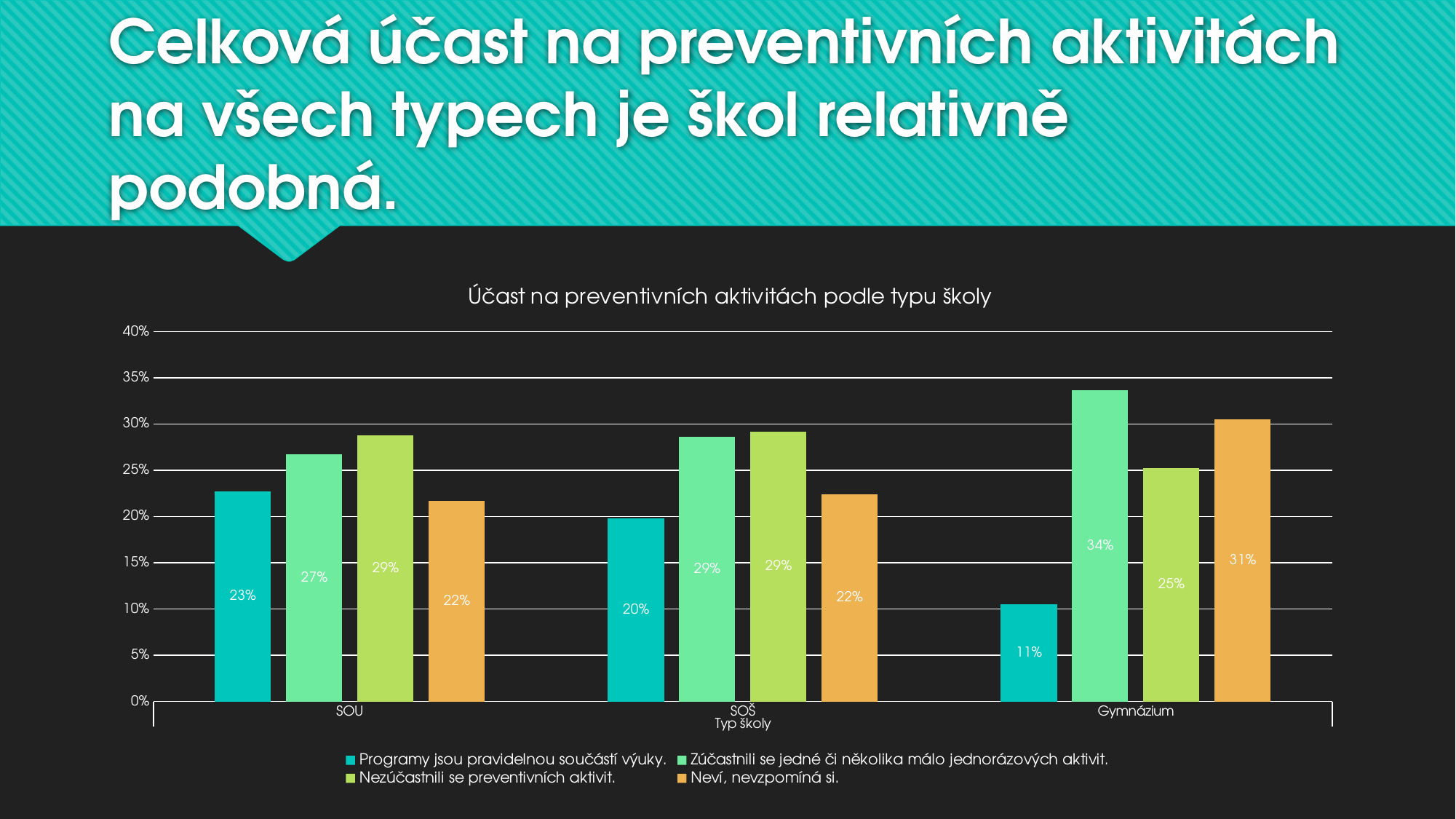

# Celková účast na preventivních aktivitách na všech typech je škol relativně podobná.

### Chart:  Účast na preventivních aktivitách podle typu školy

| Category | Programy jsou pravidelnou součástí výuky. | Zúčastnili se jedné či několika málo jednorázových aktivit. | Nezúčastnili se preventivních aktivit. | Neví, nevzpomíná si. |
|---|---|---|---|---|
| SOU | 0.227 | 0.267 | 0.288 | 0.217 |
| SOŠ | 0.198 | 0.286 | 0.292 | 0.224 |
| Gymnázium | 0.105 | 0.337 | 0.252 | 0.305 |